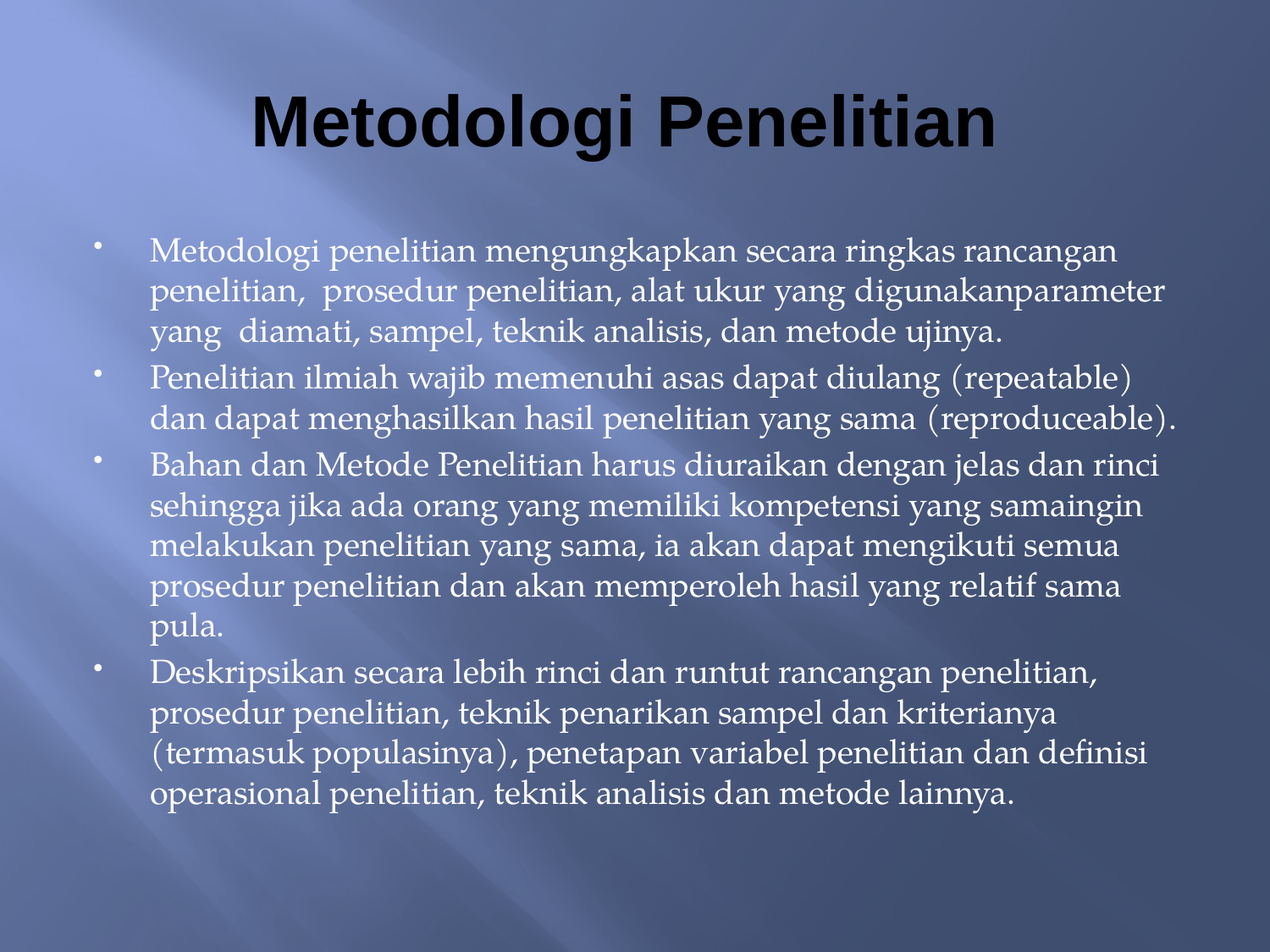

# Metodologi Penelitian
Metodologi penelitian mengungkapkan secara ringkas rancangan penelitian,  prosedur penelitian, alat ukur yang digunakanparameter yang  diamati, sampel, teknik analisis, dan metode ujinya.
Penelitian ilmiah wajib memenuhi asas dapat diulang (repeatable) dan dapat menghasilkan hasil penelitian yang sama (reproduceable).
Bahan dan Metode Penelitian harus diuraikan dengan jelas dan rinci sehingga jika ada orang yang memiliki kompetensi yang samaingin melakukan penelitian yang sama, ia akan dapat mengikuti semua prosedur penelitian dan akan memperoleh hasil yang relatif sama pula.
Deskripsikan secara lebih rinci dan runtut rancangan penelitian, prosedur penelitian, teknik penarikan sampel dan kriterianya (termasuk populasinya), penetapan variabel penelitian dan definisi operasional penelitian, teknik analisis dan metode lainnya.